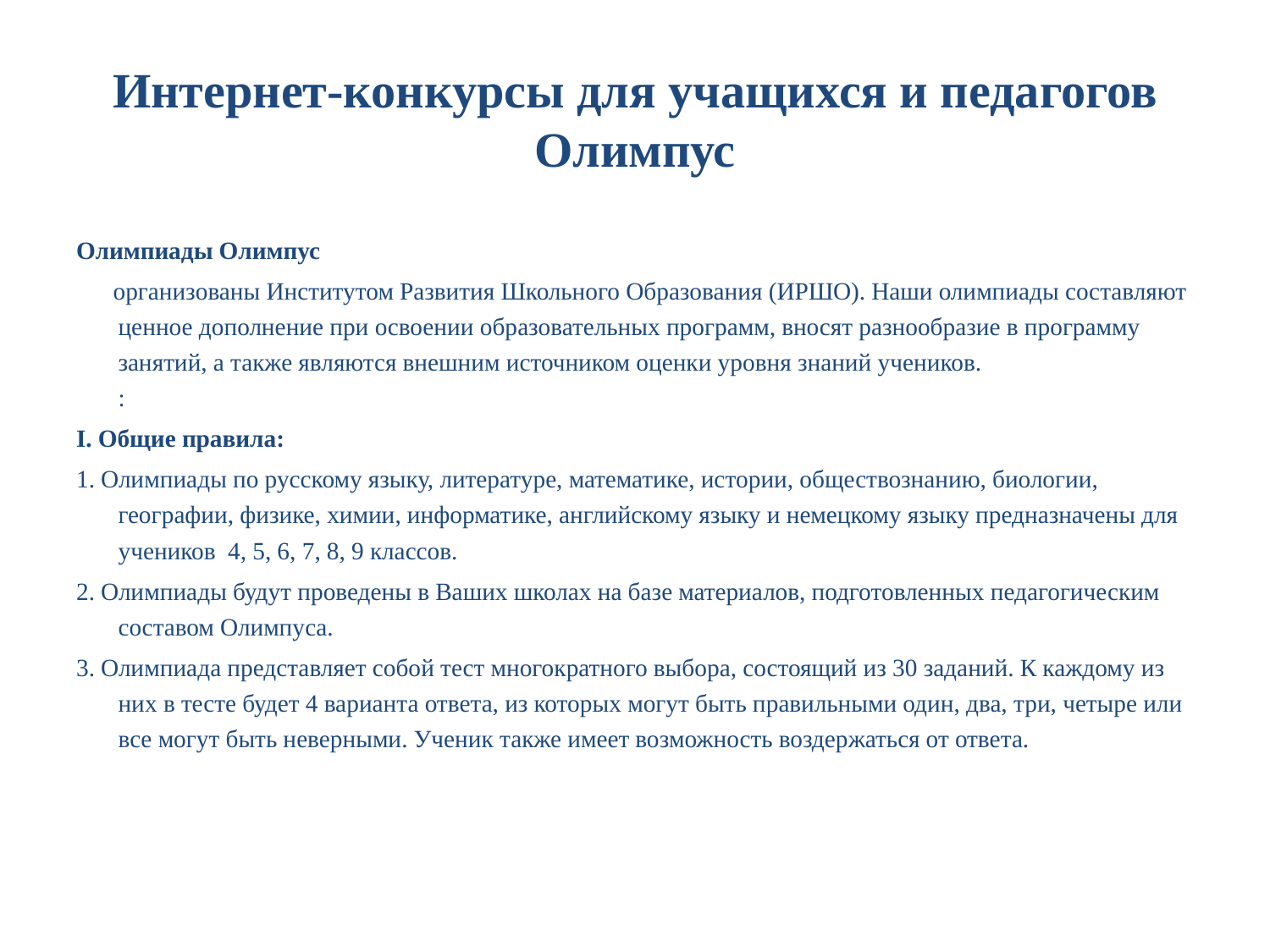

# Интернет-конкурсы для учащихся и педагогов Олимпус
Олимпиады Олимпус
      организованы Институтом Развития Школьного Образования (ИРШО). Наши олимпиады составляют ценное дополнение при освоении образовательных программ, вносят разнообразие в программу занятий, а также являются внешним источником оценки уровня знаний учеников. 
:
I. Общие правила:
1. Олимпиады по русскому языку, литературе, математике, истории, обществознанию, биологии, географии, физике, химии, информатике, английскому языку и немецкому языку предназначены для учеников  4, 5, 6, 7, 8, 9 классов.
2. Олимпиады будут проведены в Ваших школах на базе материалов, подготовленных педагогическим составом Олимпуса.
3. Олимпиада представляет собой тест многократного выбора, состоящий из 30 заданий. К каждому из них в тесте будет 4 варианта ответа, из которых могут быть правильными один, два, три, четыре или все могут быть неверными. Ученик также имеет возможность воздержаться от ответа.